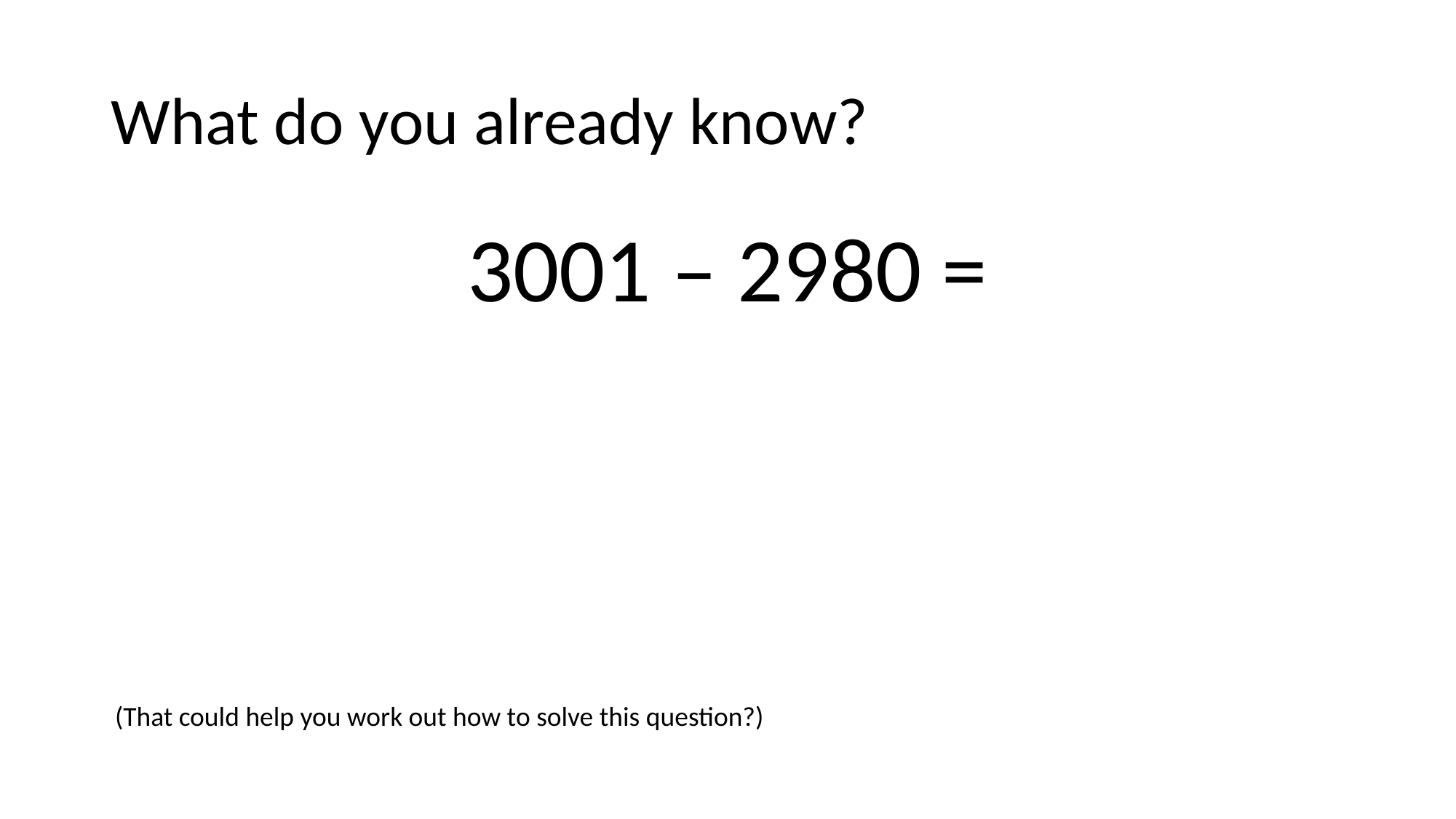

# What do you already know?
3001 – 2980 =
(That could help you work out how to solve this question?)